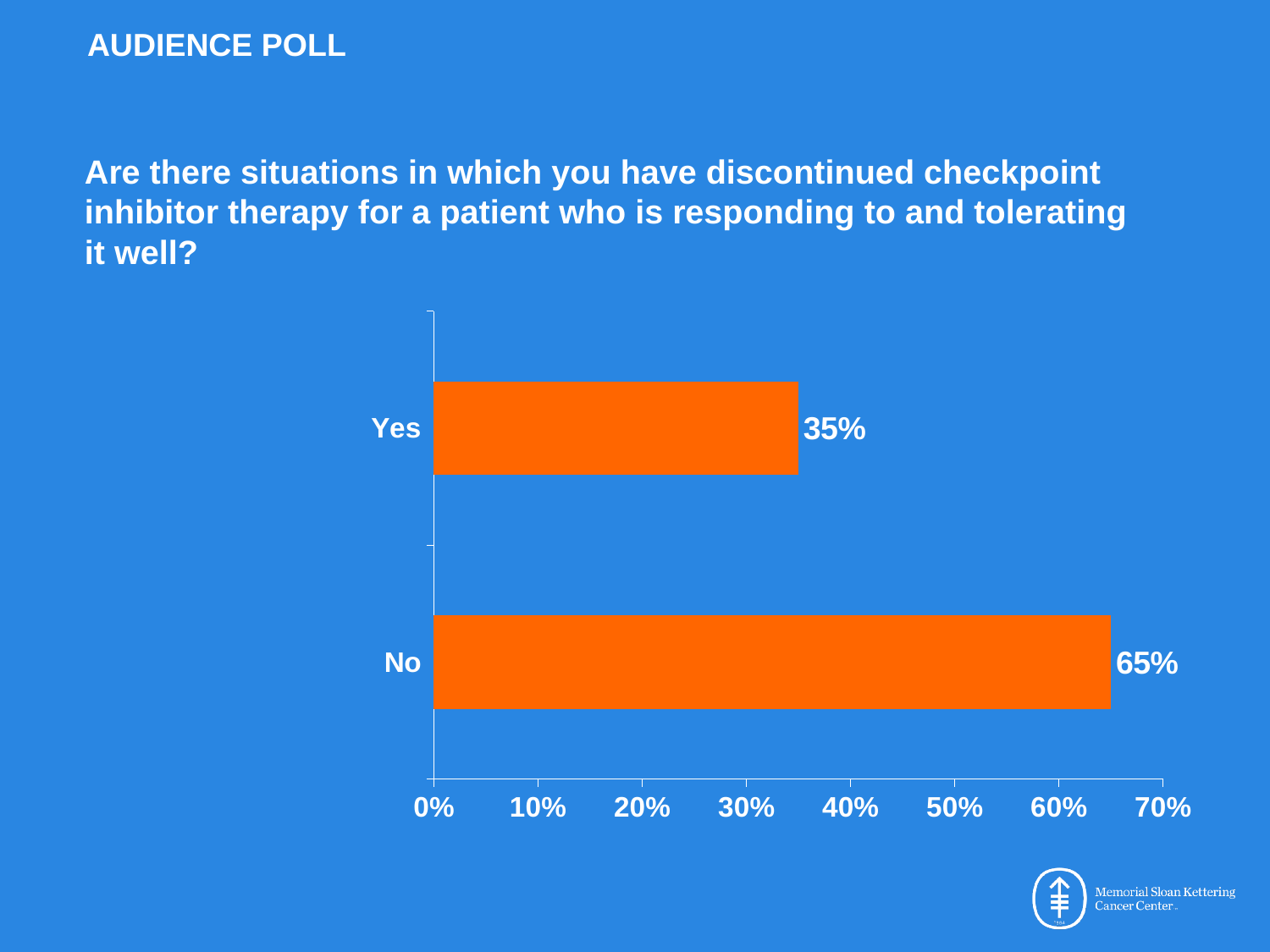

AUDIENCE POLL
Are there situations in which you have discontinued checkpoint inhibitor therapy for a patient who is responding to and tolerating it well?

### Chart

| Category | Series 1 |
|---|---|
| No | 0.65 |
| Yes | 0.35 |